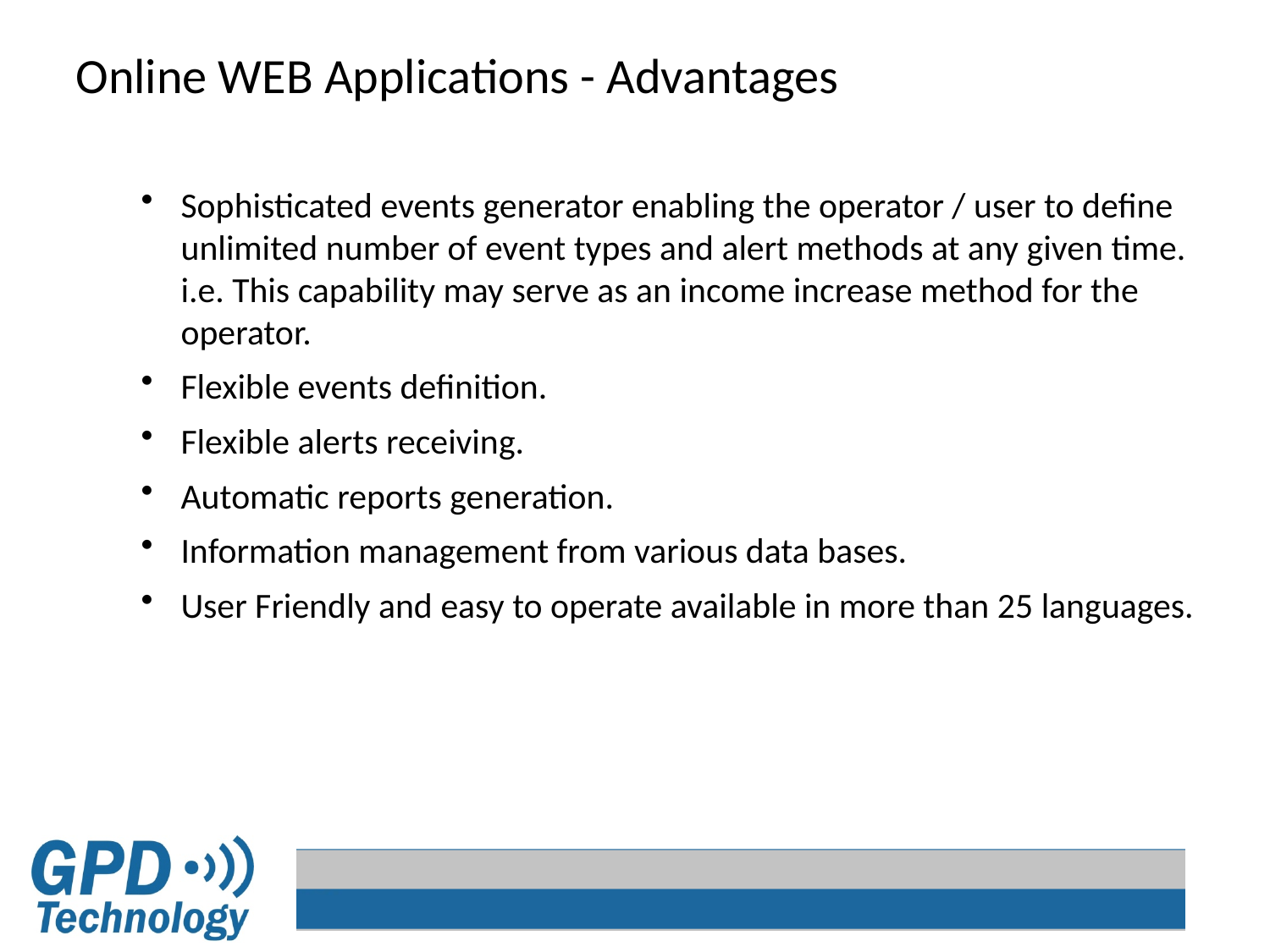

# Online WEB Applications - Advantages
Sophisticated events generator enabling the operator / user to define unlimited number of event types and alert methods at any given time. i.e. This capability may serve as an income increase method for the operator.
Flexible events definition.
Flexible alerts receiving.
Automatic reports generation.
Information management from various data bases.
User Friendly and easy to operate available in more than 25 languages.